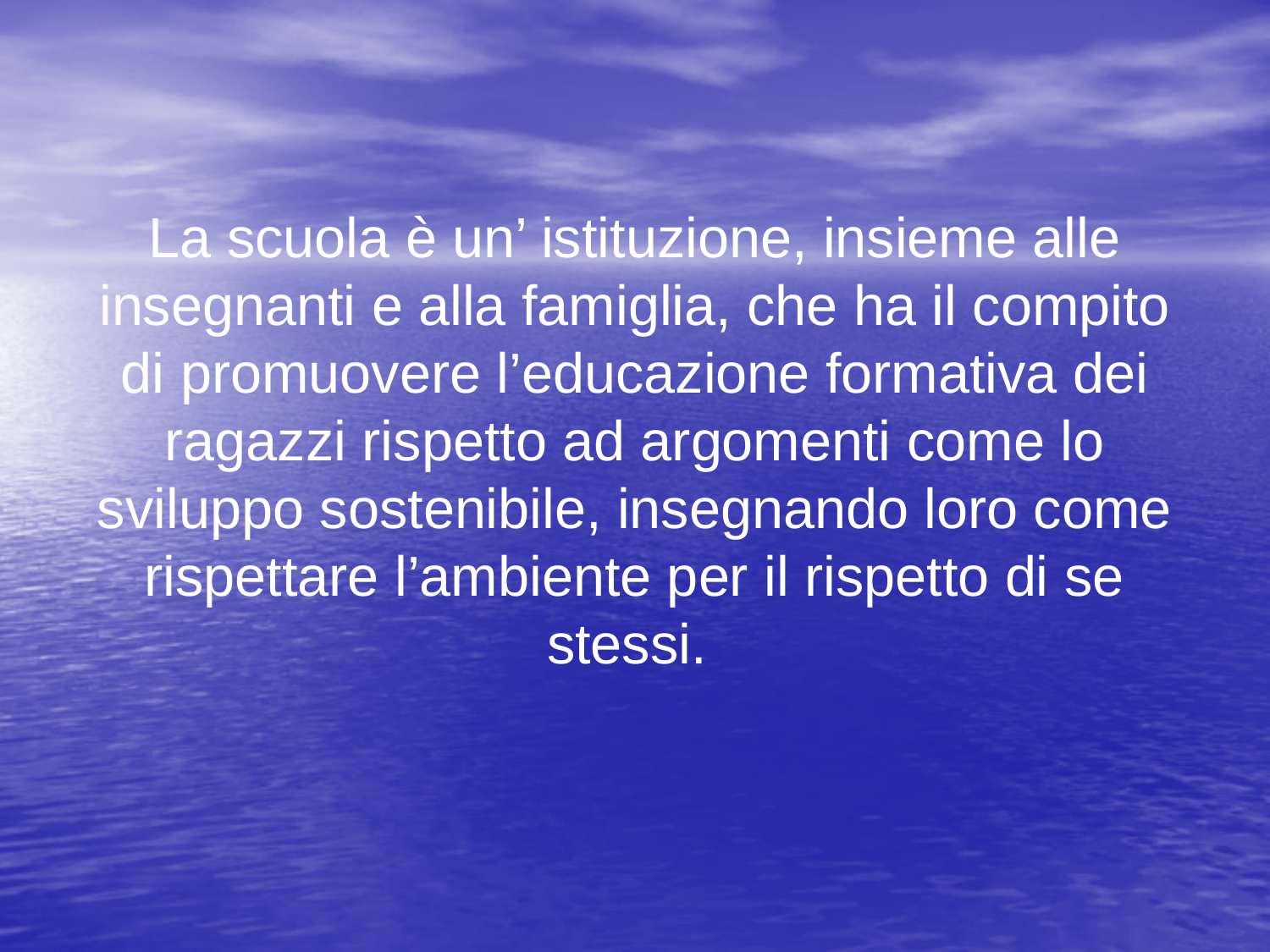

La scuola è un’ istituzione, insieme alle insegnanti e alla famiglia, che ha il compito di promuovere l’educazione formativa dei ragazzi rispetto ad argomenti come lo sviluppo sostenibile, insegnando loro come rispettare l’ambiente per il rispetto di se stessi.